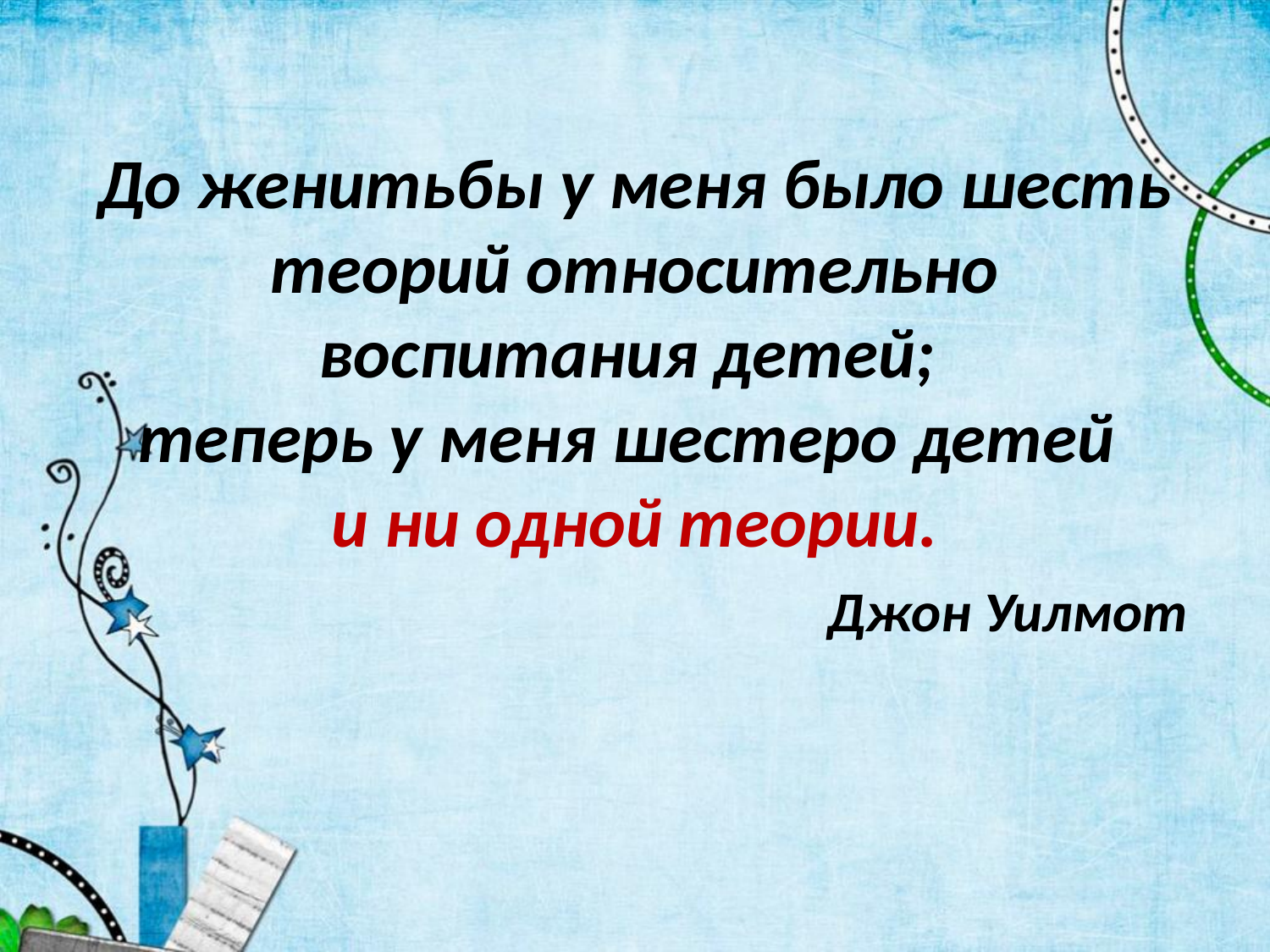

# До женитьбы у меня было шесть теорий относительно воспитания детей; теперь у меня шестеро детей и ни одной теории. Джон Уилмот